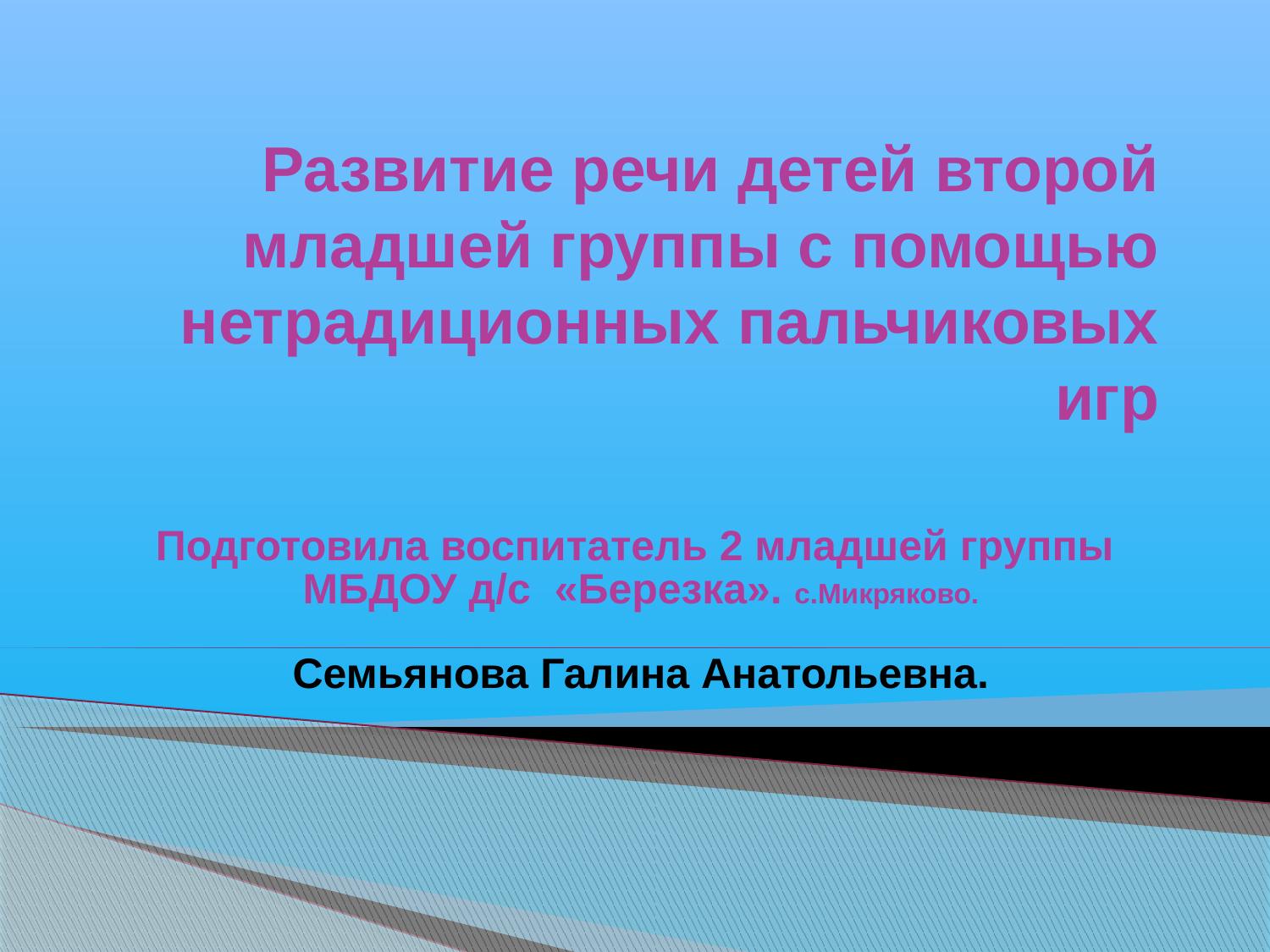

# Развитие речи детей второй младшей группы с помощью нетрадиционных пальчиковых игр

Подготовила воспитатель 2 младшей группы
 МБДОУ д/с  «Березка». с.Микряково.

 Семьянова Галина Анатольевна.